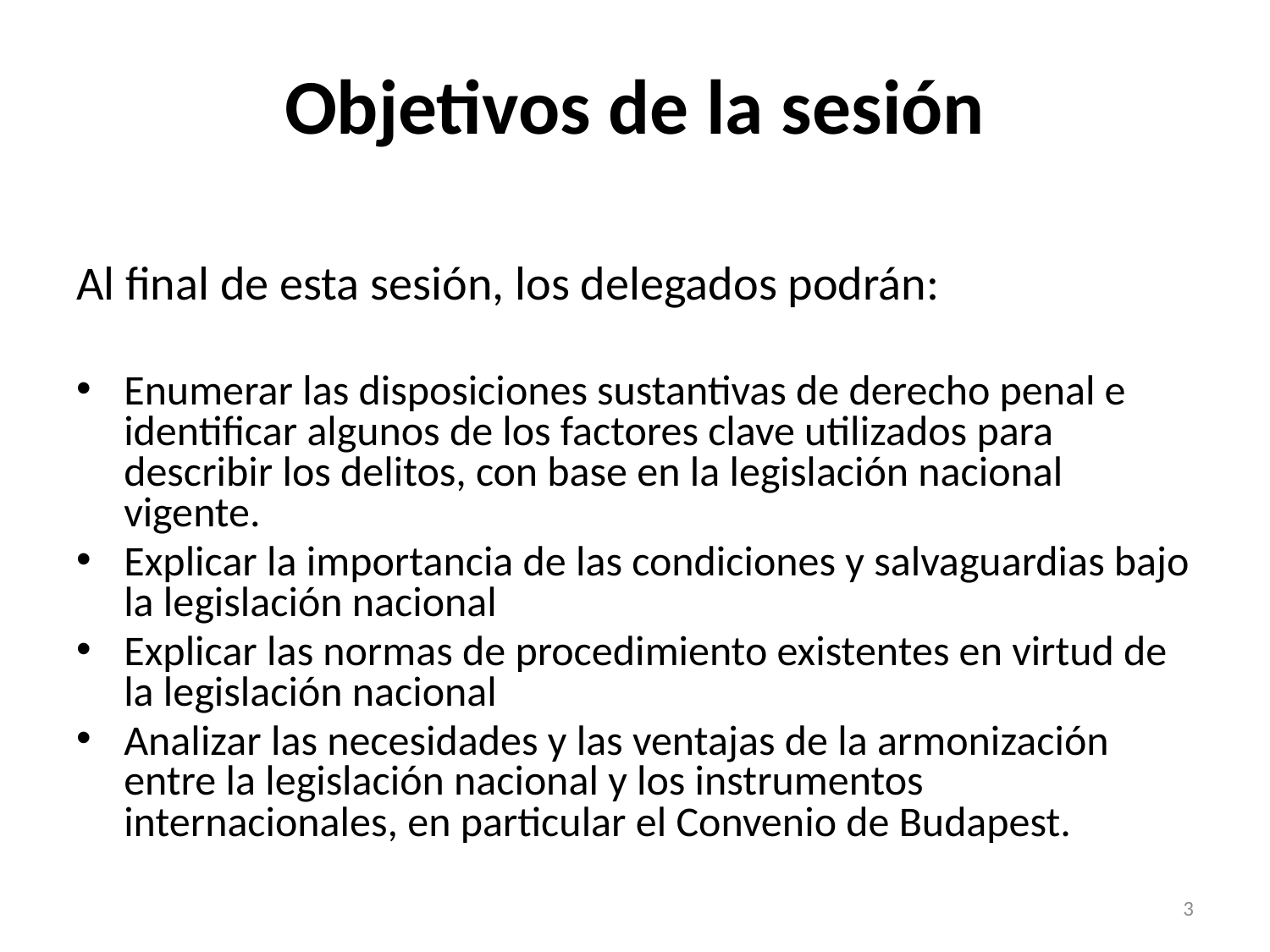

# Objetivos de la sesión

Al final de esta sesión, los delegados podrán:

Enumerar las disposiciones sustantivas de derecho penal e identificar algunos de los factores clave utilizados para describir los delitos, con base en la legislación nacional vigente.
Explicar la importancia de las condiciones y salvaguardias bajo la legislación nacional
Explicar las normas de procedimiento existentes en virtud de la legislación nacional
Analizar las necesidades y las ventajas de la armonización entre la legislación nacional y los instrumentos internacionales, en particular el Convenio de Budapest.
3